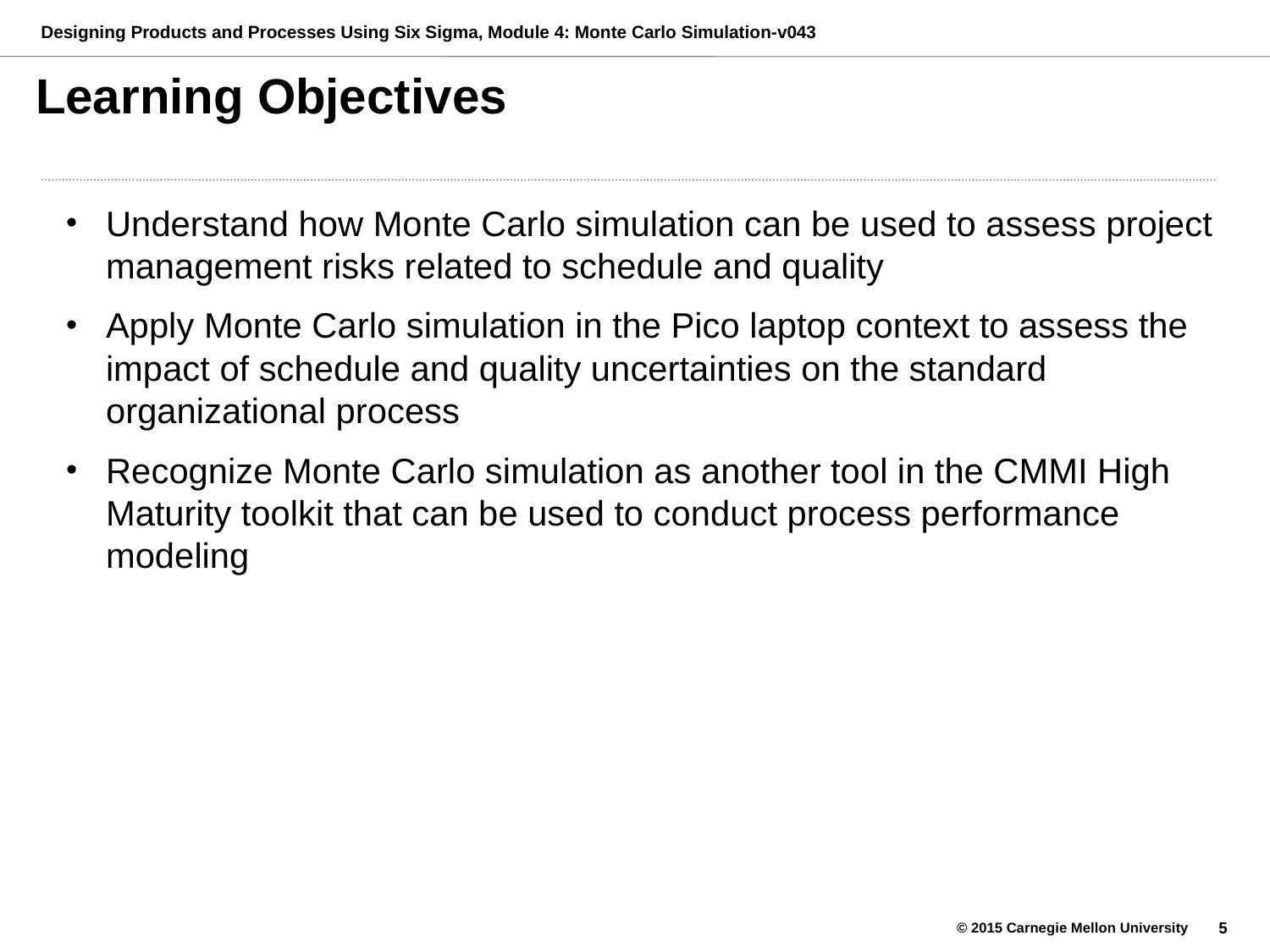

# Learning Objectives
Understand how Monte Carlo simulation can be used to assess project management risks related to schedule and quality
Apply Monte Carlo simulation in the Pico laptop context to assess the impact of schedule and quality uncertainties on the standard organizational process
Recognize Monte Carlo simulation as another tool in the CMMI High Maturity toolkit that can be used to conduct process performance modeling